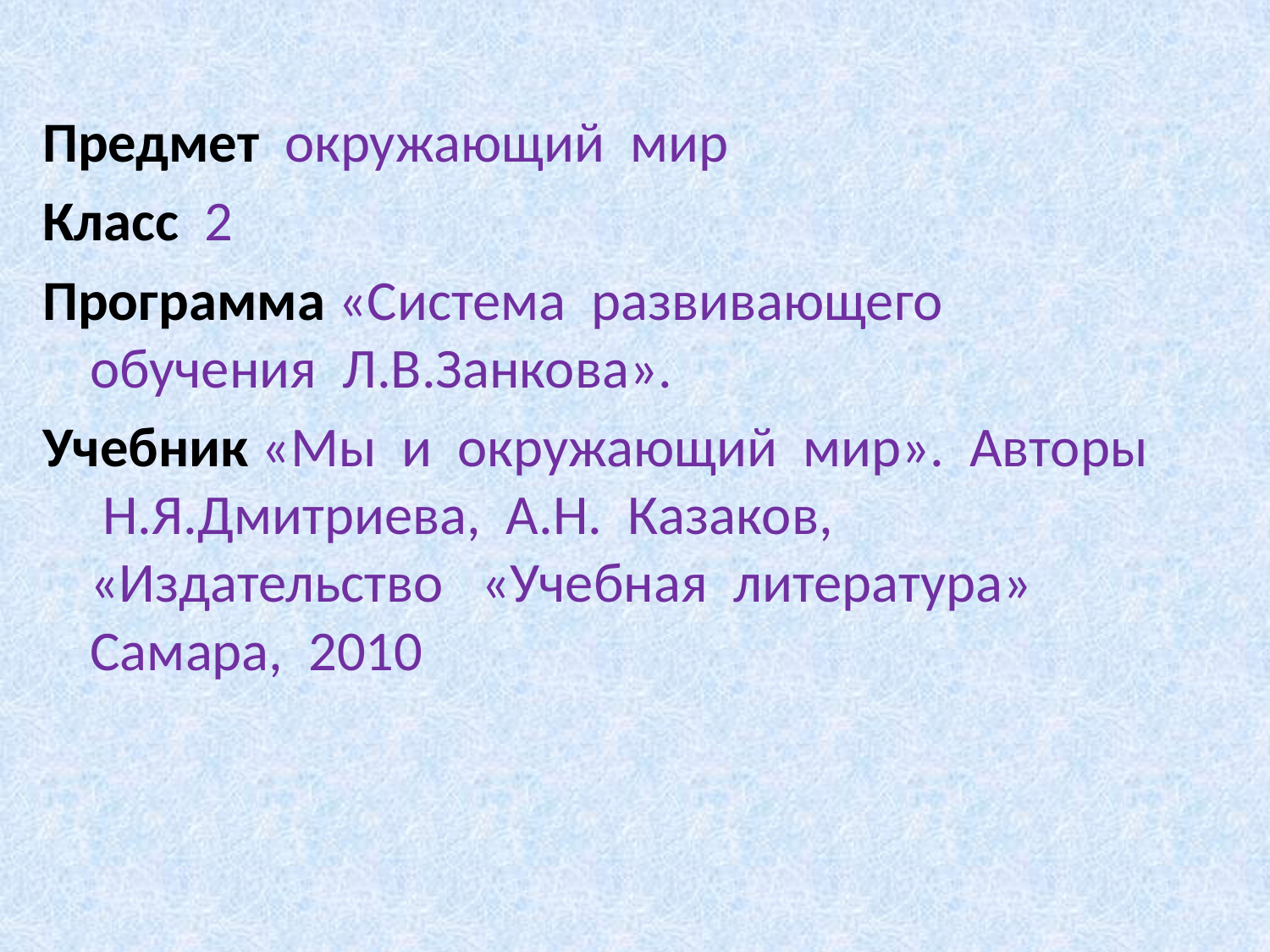

Предмет  окружающий  мир
Класс  2
Программа «Система  развивающего  обучения  Л.В.Занкова».
Учебник «Мы  и  окружающий  мир».  Авторы  Н.Я.Дмитриева,  А.Н.  Казаков, «Издательство   «Учебная  литература»  Самара,  2010